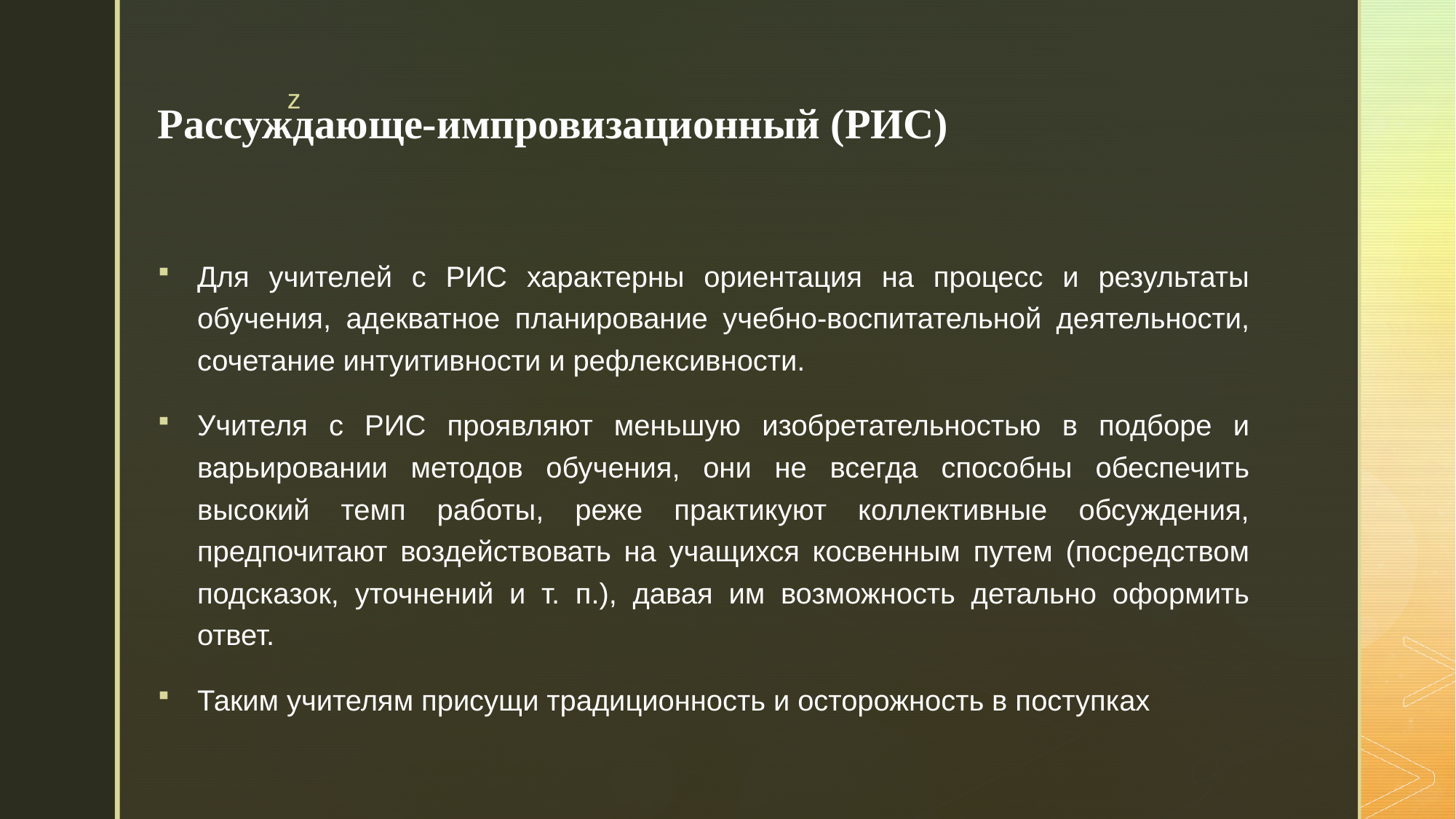

# Рассуждающе-импровизационный (РИС)
Для учителей с РИС характерны ориентация на процесс и результаты обучения, адекватное планирование учебно-воспитательной деятельности, сочетание интуитивности и рефлексивности.
Учителя с РИС проявляют меньшую изобретательностью в подборе и варьировании методов обучения, они не всегда способны обеспечить высокий темп работы, реже практикуют коллективные обсуждения, предпочитают воздействовать на учащихся косвенным путем (посредством подсказок, уточнений и т. п.), давая им возможность детально оформить ответ.
Таким учителям присущи традиционность и осторожность в поступках